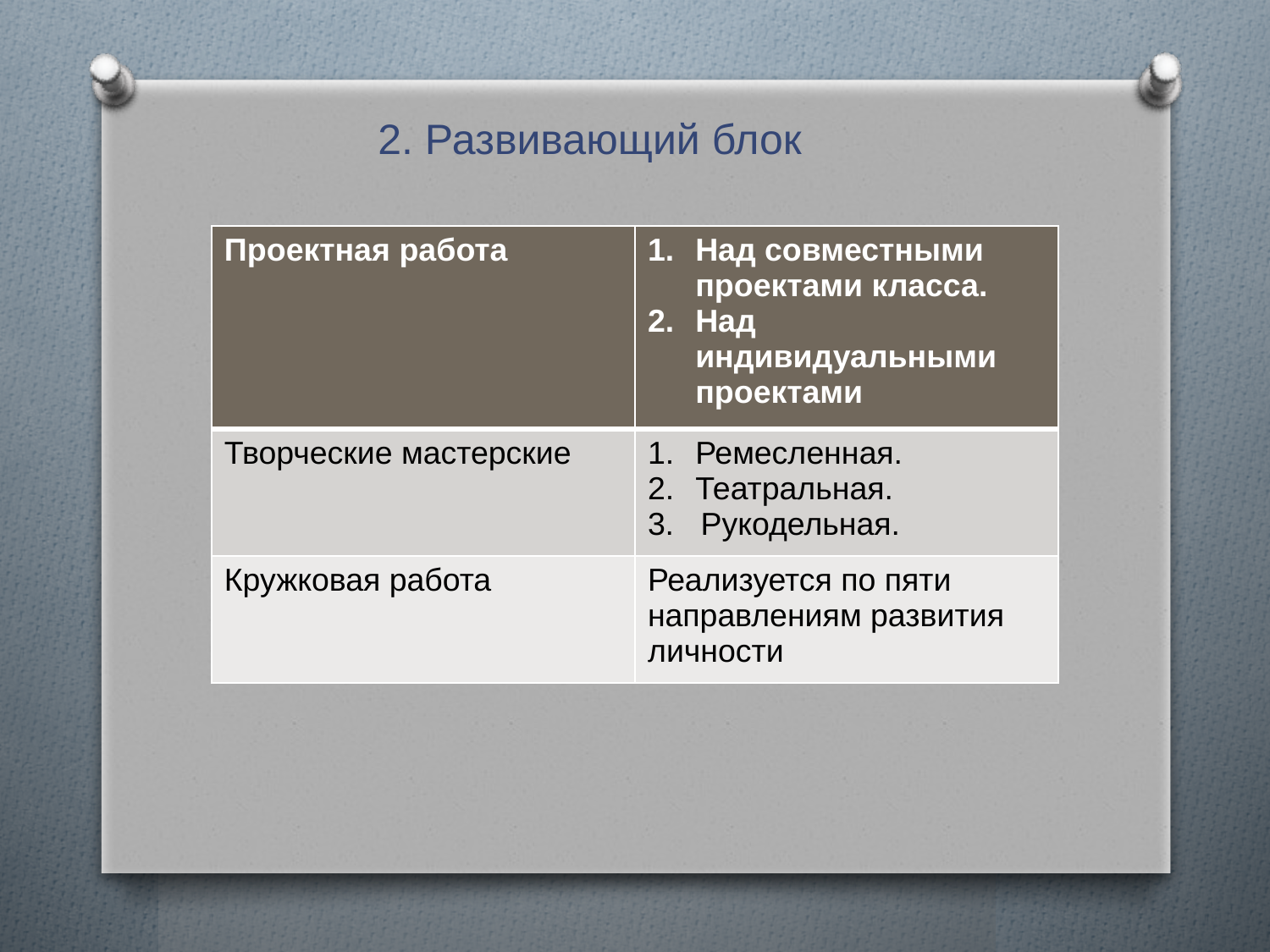

2. Развивающий блок
| Проектная работа | Над совместными проектами класса. Над индивидуальными проектами |
| --- | --- |
| Творческие мастерские | Ремесленная. Театральная. 3. Рукодельная. |
| Кружковая работа | Реализуется по пяти направлениям развития личности |